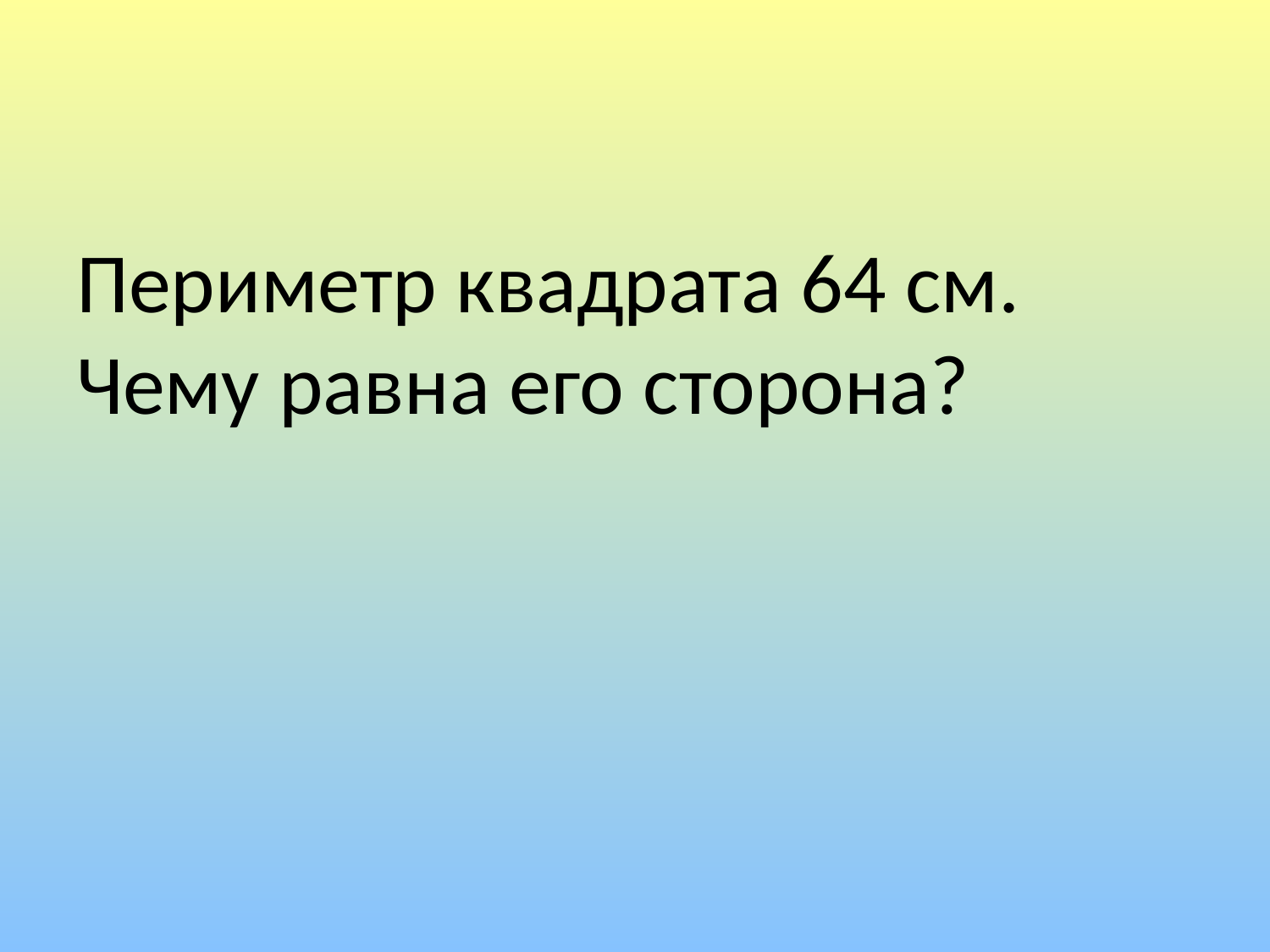

#
Периметр квадрата 64 см. Чему равна его сторона?